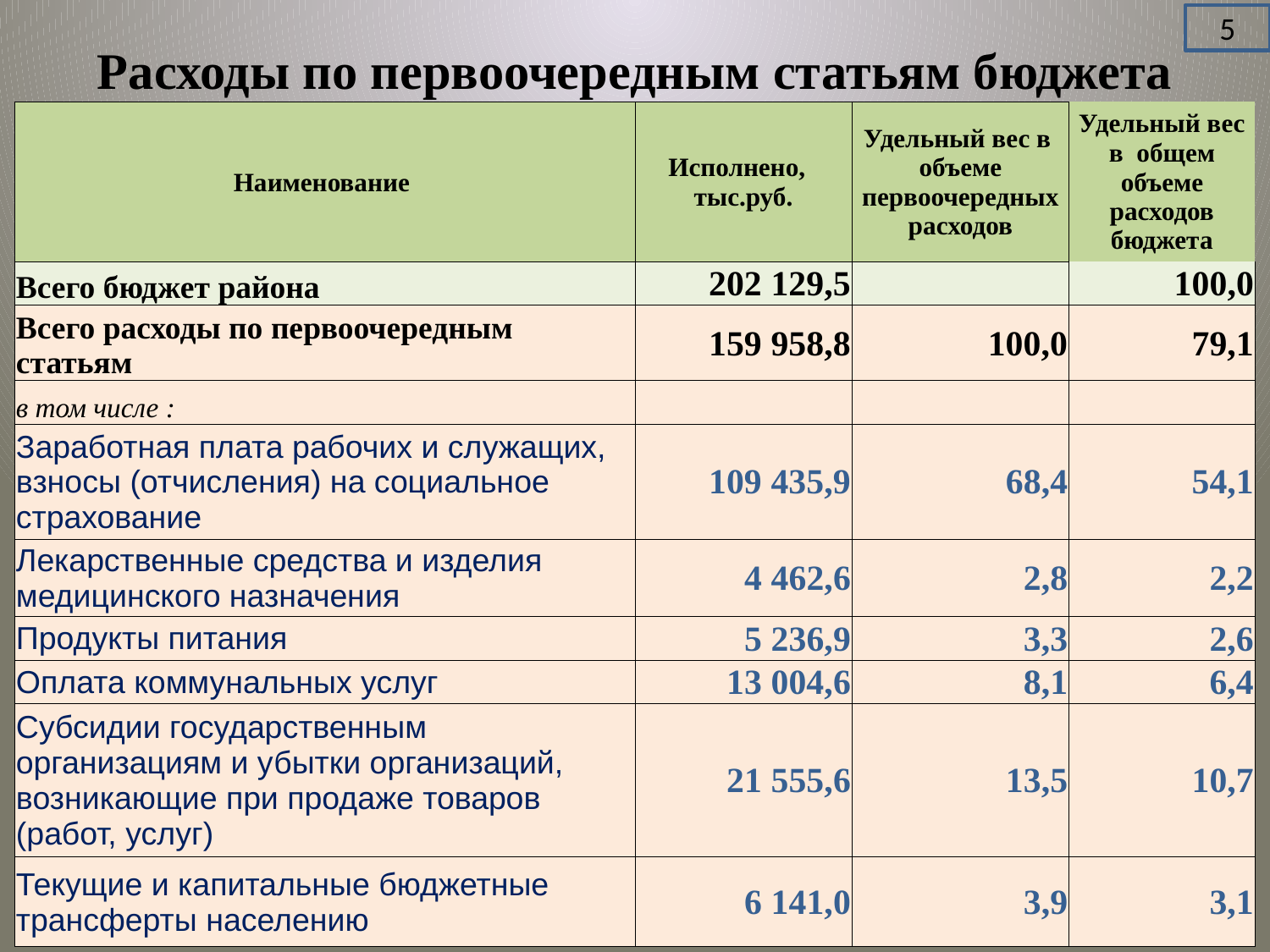

5
# Расходы по первоочередным статьям бюджета
| Наименование | Исполнено, тыс.руб. | Удельный вес в объеме первоочередных расходов | Удельный вес в общем объеме расходов бюджета |
| --- | --- | --- | --- |
| Всего бюджет района | 202 129,5 |  | 100,0 |
| Всего расходы по первоочередным статьям | 159 958,8 | 100,0 | 79,1 |
| в том числе : |  |  |  |
| Заработная плата рабочих и служащих, взносы (отчисления) на социальное страхование | 109 435,9 | 68,4 | 54,1 |
| Лекарственные средства и изделия медицинского назначения | 4 462,6 | 2,8 | 2,2 |
| Продукты питания | 5 236,9 | 3,3 | 2,6 |
| Оплата коммунальных услуг | 13 004,6 | 8,1 | 6,4 |
| Субсидии государственным организациям и убытки организаций, возникающие при продаже товаров (работ, услуг) | 21 555,6 | 13,5 | 10,7 |
| Текущие и капитальные бюджетные трансферты населению | 6 141,0 | 3,9 | 3,1 |